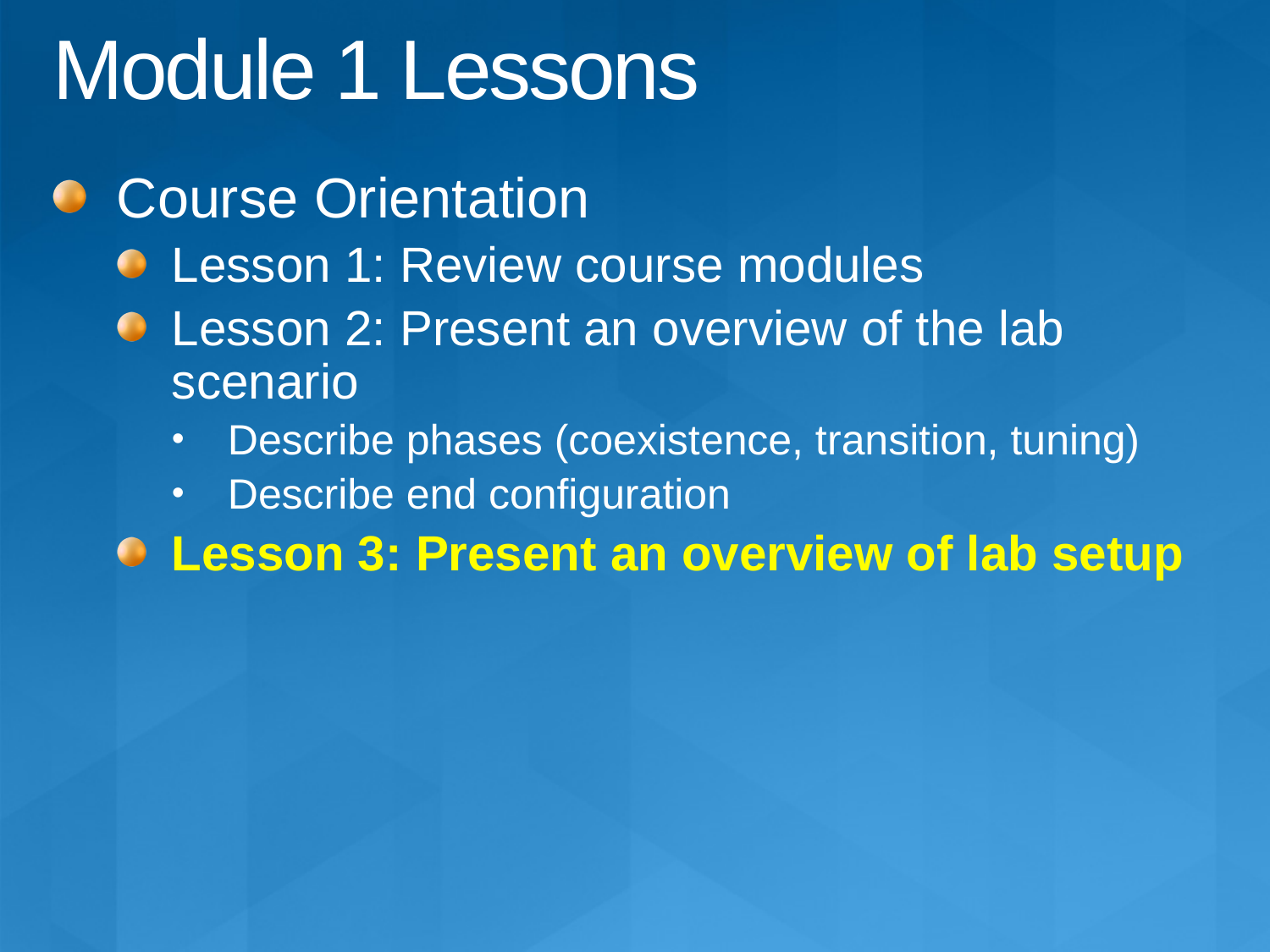

# Module 1 Lessons
Course Orientation
Lesson 1: Review course modules
Lesson 2: Present an overview of the lab scenario
Describe phases (coexistence, transition, tuning)
Describe end configuration
Lesson 3: Present an overview of lab setup